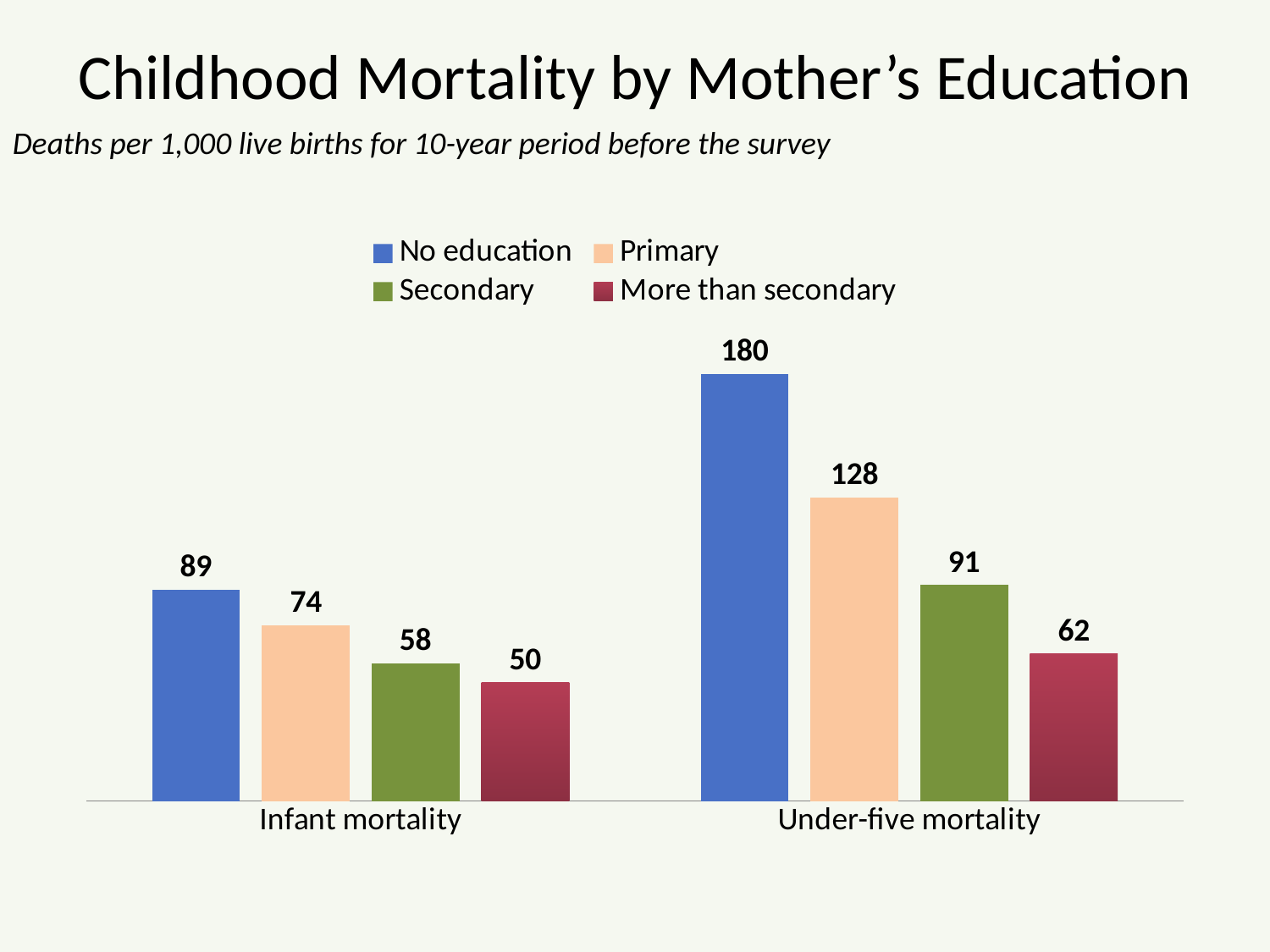

# Childhood Mortality by Mother’s Education
Deaths per 1,000 live births for 10-year period before the survey

### Chart

| Category | No education | Primary | Secondary | More than secondary |
|---|---|---|---|---|
| Infant mortality | 89.0 | 74.0 | 58.0 | 50.0 |
| Under-five mortality | 180.0 | 128.0 | 91.0 | 62.0 |